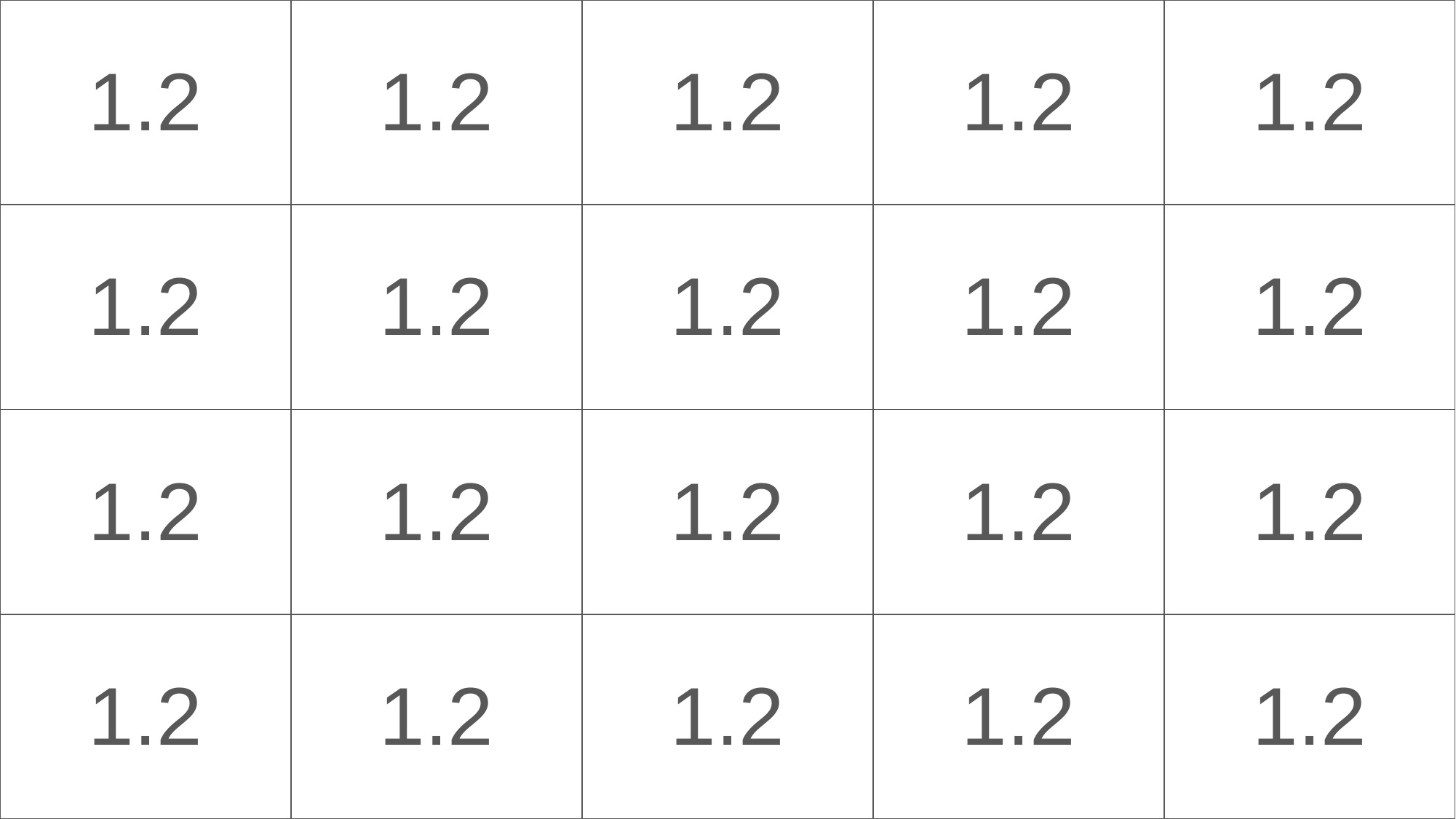

| 1.2 | 1.2 | 1.2 | 1.2 | 1.2 |
| --- | --- | --- | --- | --- |
| 1.2 | 1.2 | 1.2 | 1.2 | 1.2 |
| 1.2 | 1.2 | 1.2 | 1.2 | 1.2 |
| 1.2 | 1.2 | 1.2 | 1.2 | 1.2 |